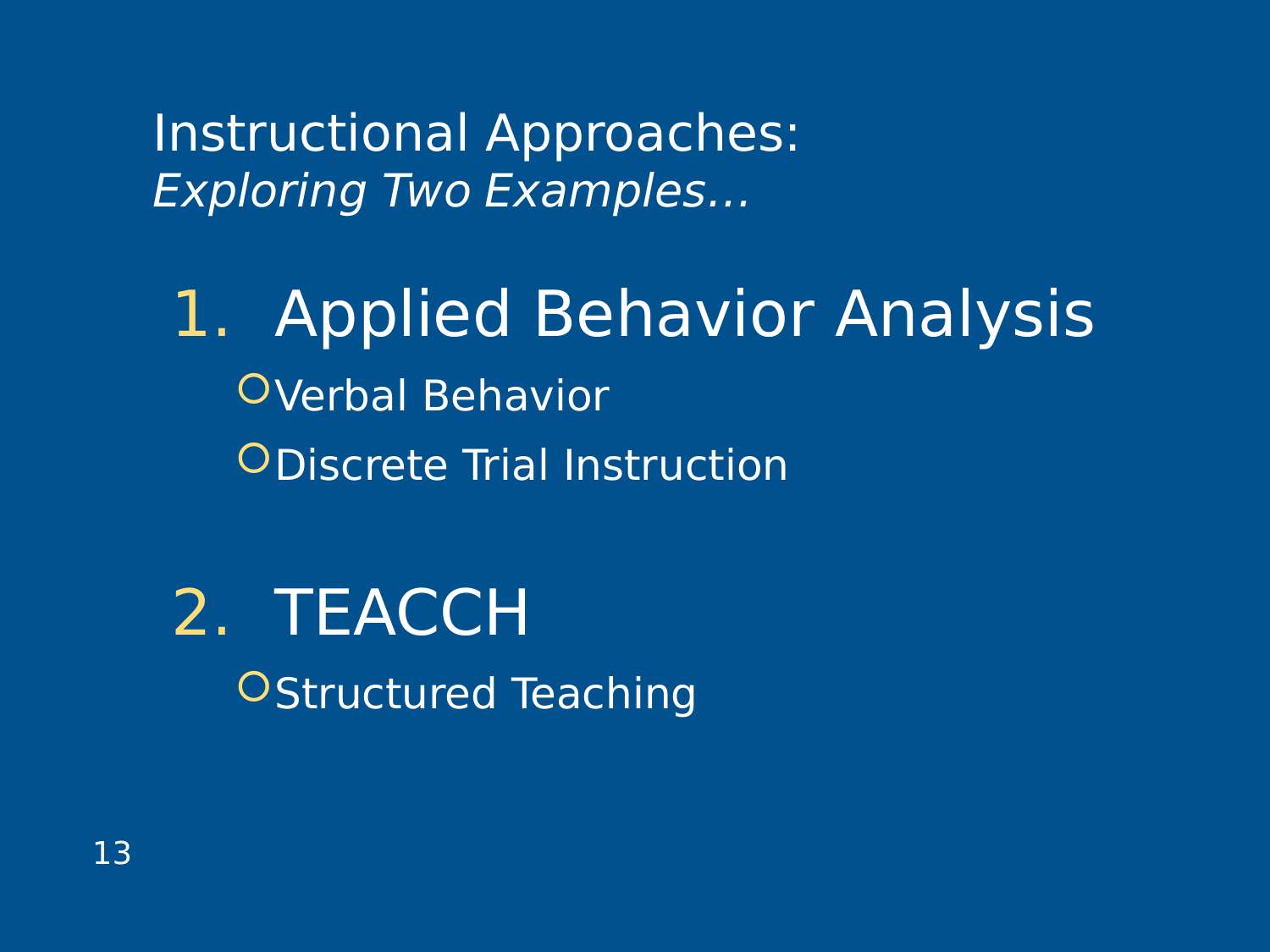

# Instructional Approaches: Exploring Two Examples…
Applied Behavior Analysis
Verbal Behavior
Discrete Trial Instruction

TEACCH
Structured Teaching

13